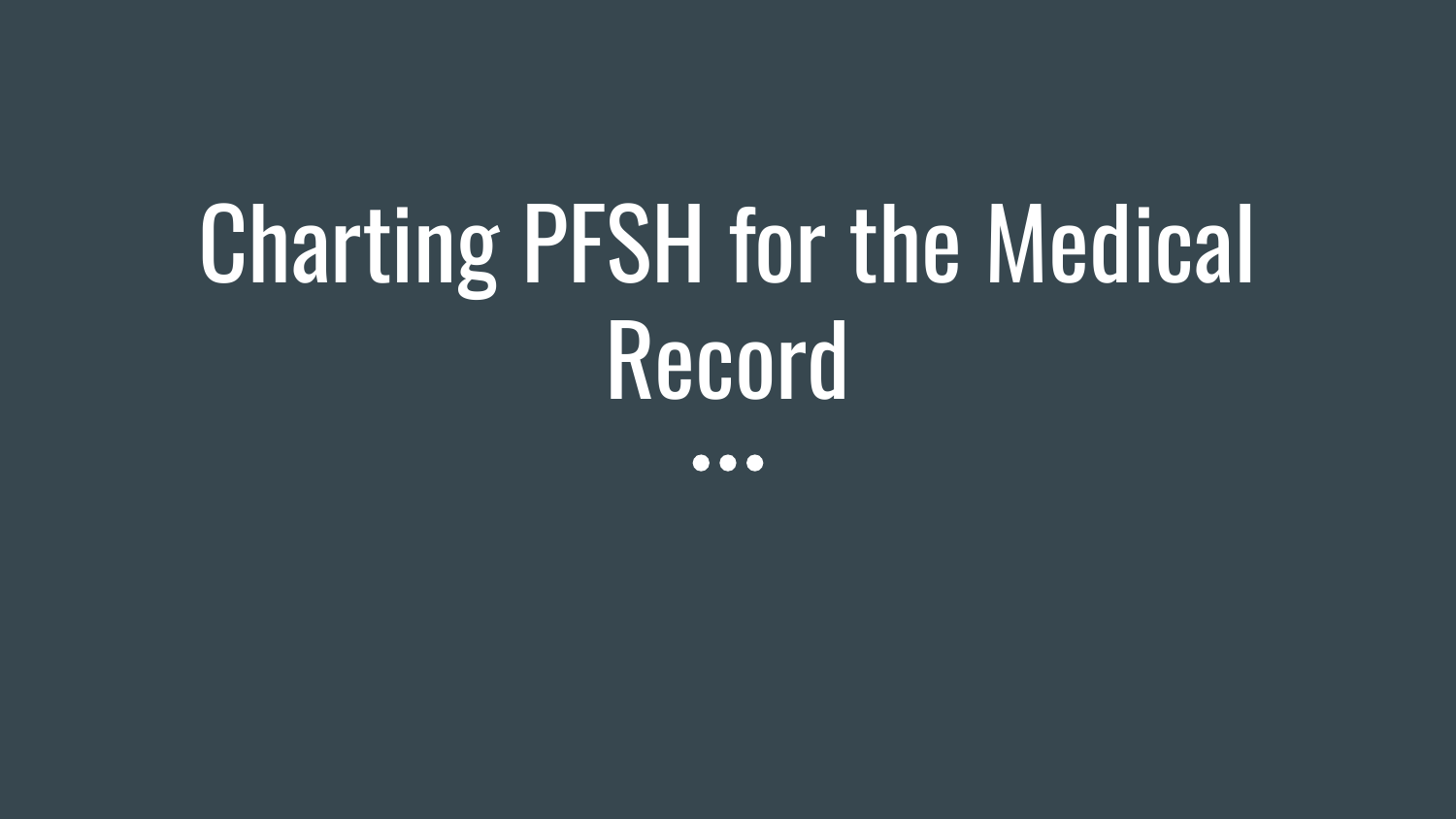

# Charting PFSH for the Medical Record